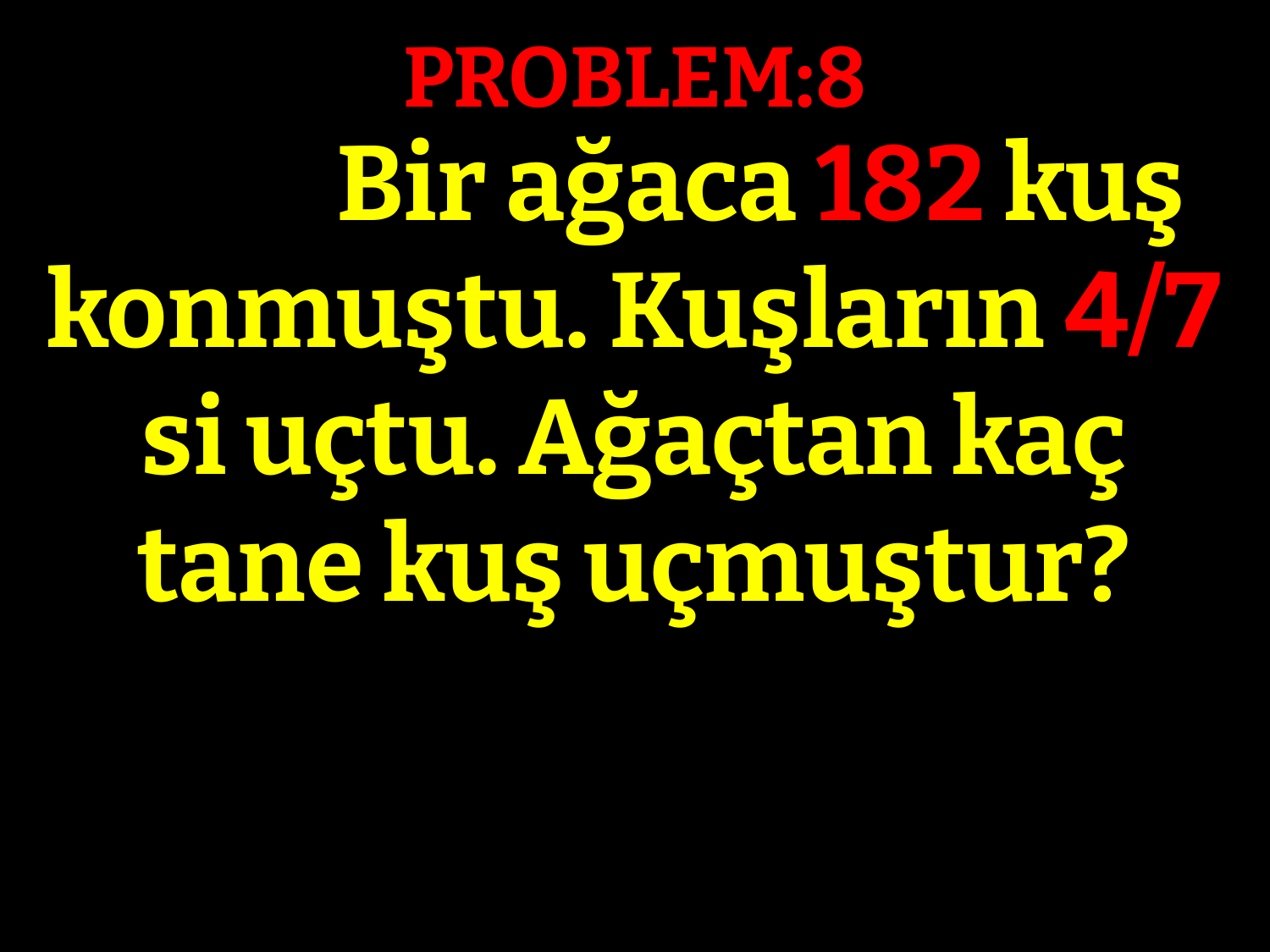

PROBLEM:8
 	 	Bir ağaca 182 kuş konmuştu. Kuşların 4/7 si uçtu. Ağaçtan kaç tane kuş uçmuştur?
#